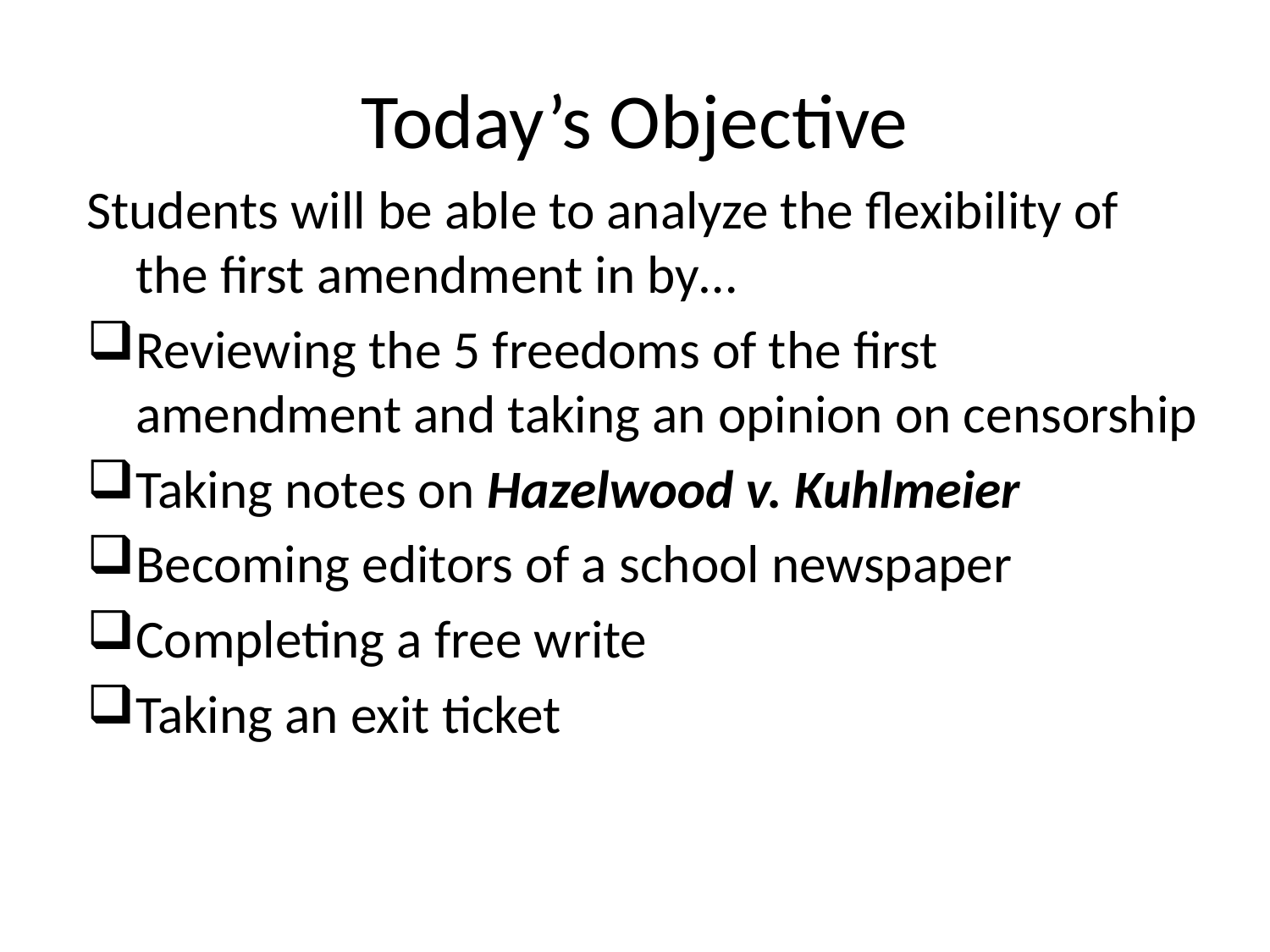

# Today’s Objective
Students will be able to analyze the flexibility of the first amendment in by…
Reviewing the 5 freedoms of the first amendment and taking an opinion on censorship
Taking notes on Hazelwood v. Kuhlmeier
Becoming editors of a school newspaper
Completing a free write
Taking an exit ticket